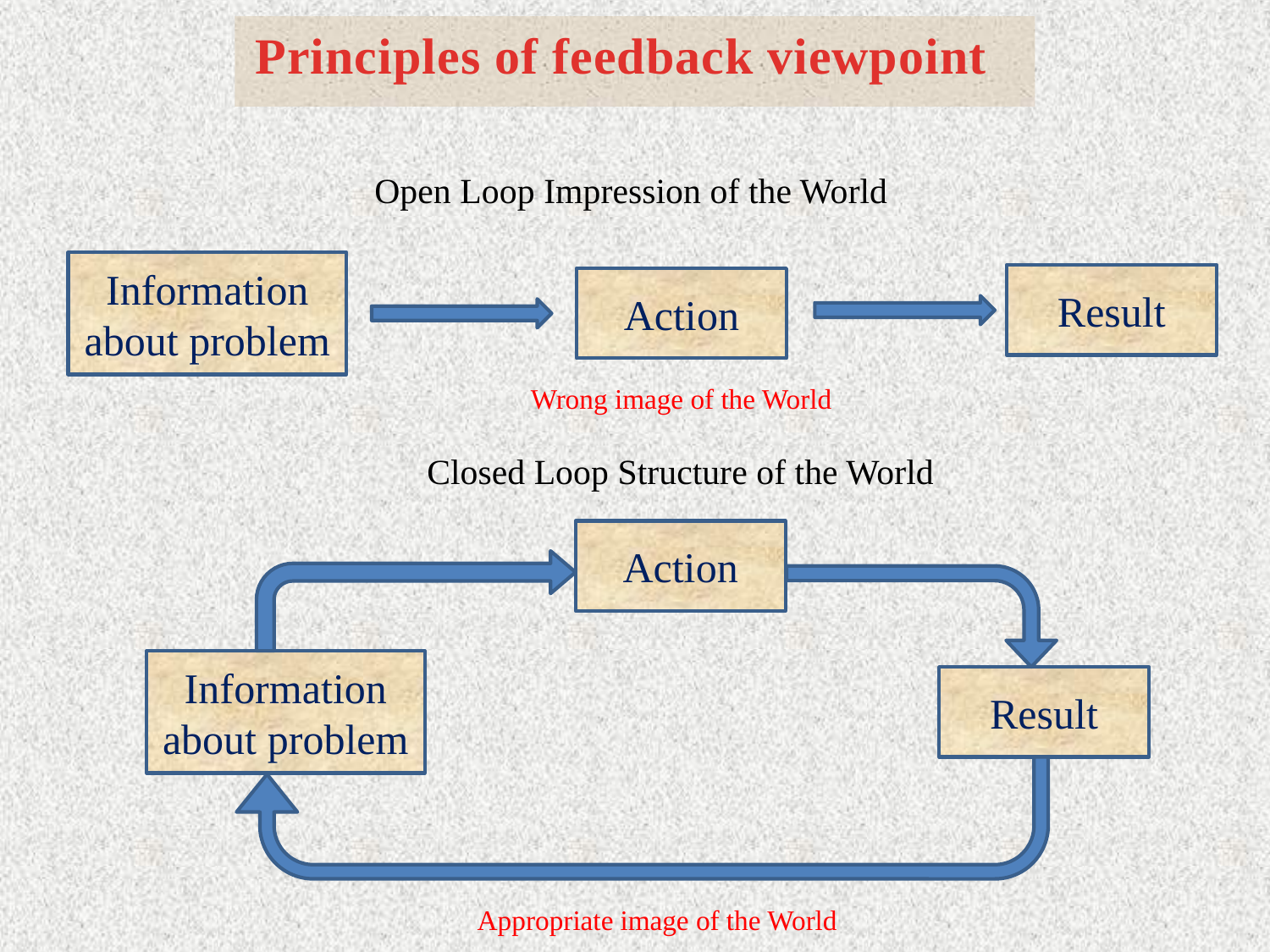

# Principles of feedback viewpoint
Open Loop Impression of the World
Information about problem
Result
Action

Wrong image of the World
Closed Loop Structure of the World

Action

Information about problem
Result

Appropriate image of the World